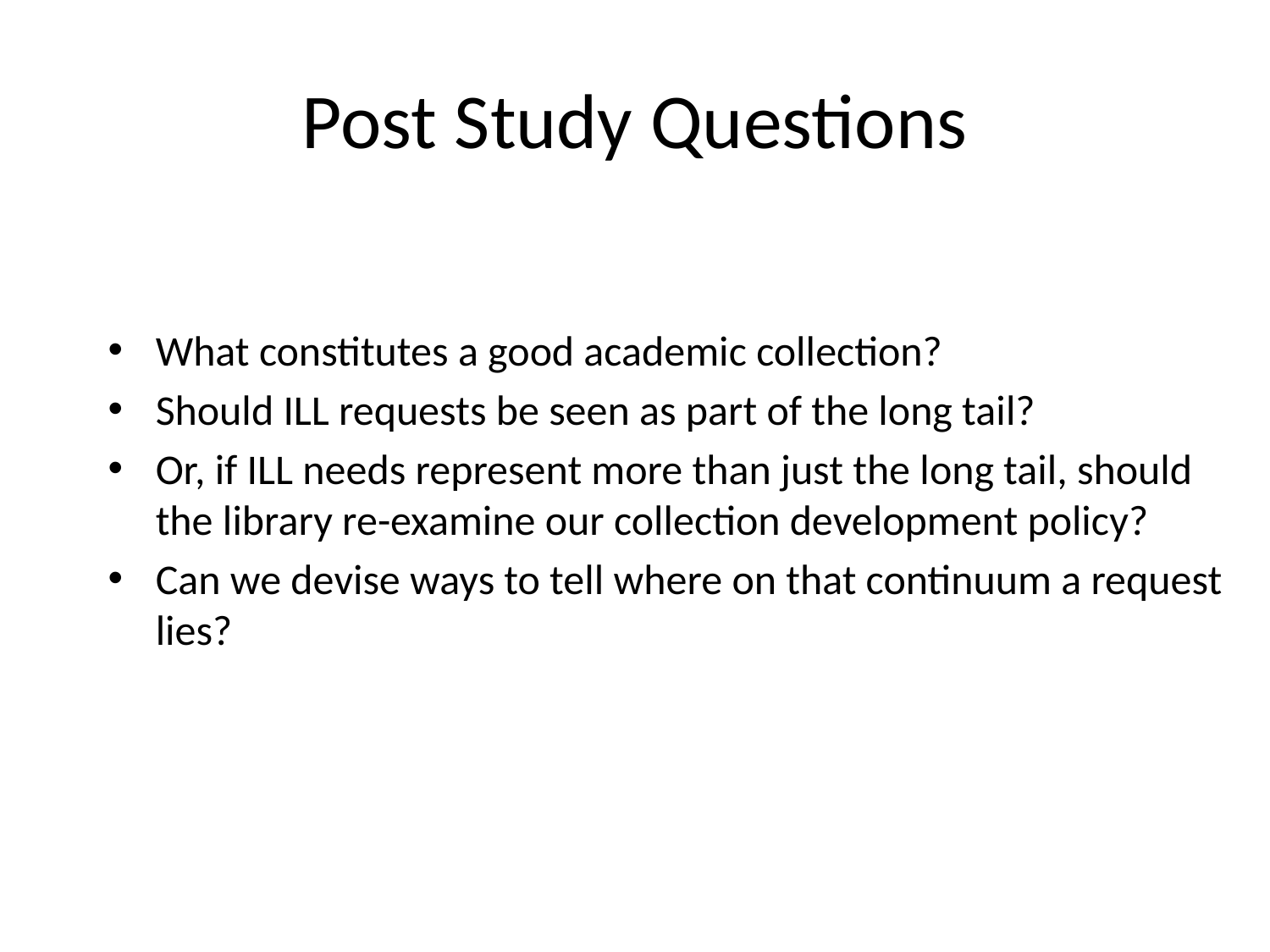

# Post Study Questions
What constitutes a good academic collection?
Should ILL requests be seen as part of the long tail?
Or, if ILL needs represent more than just the long tail, should the library re-examine our collection development policy?
Can we devise ways to tell where on that continuum a request lies?